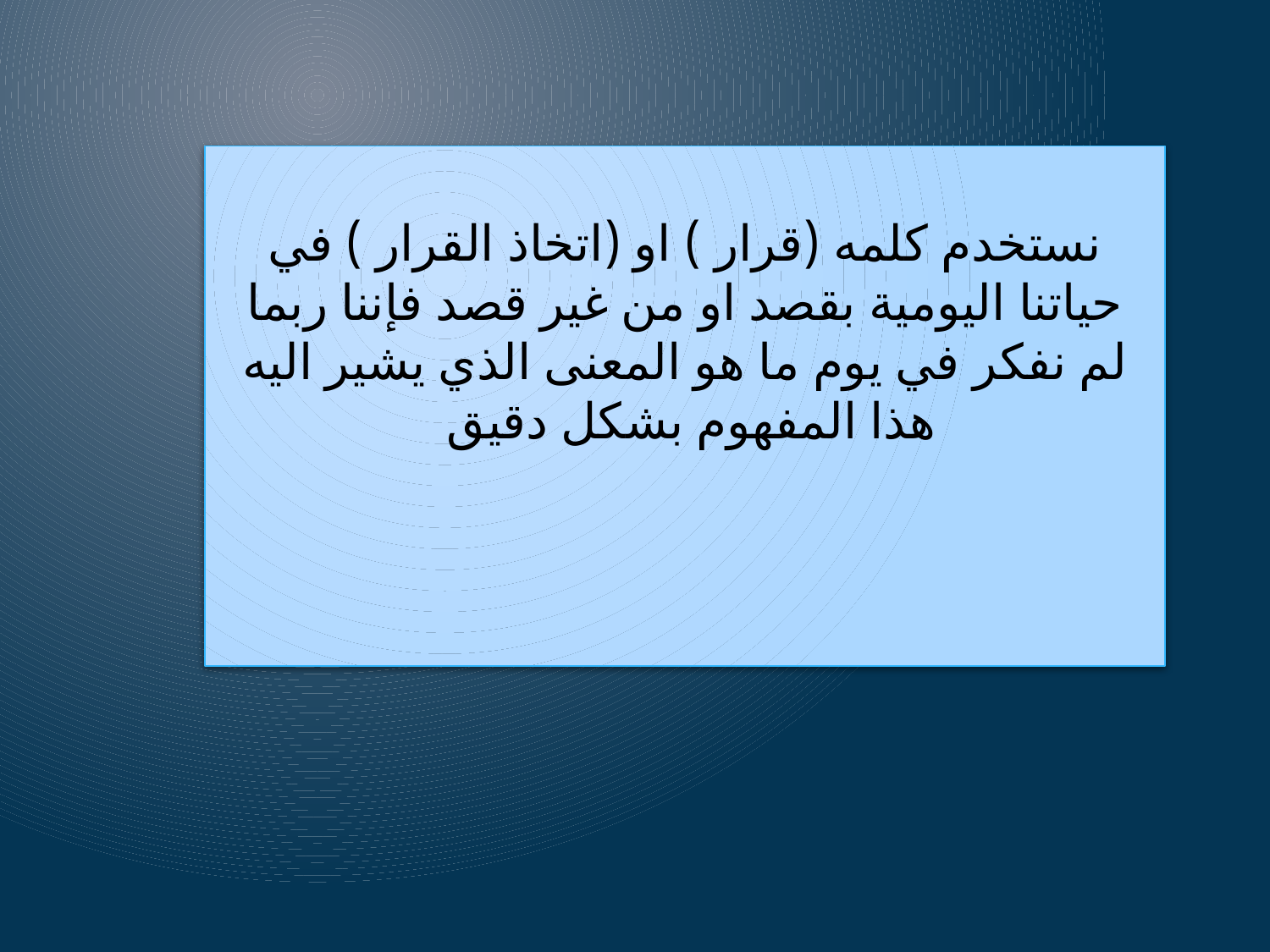

# نستخدم كلمه (قرار ) او (اتخاذ القرار ) في حياتنا اليومية بقصد او من غير قصد فإننا ربما لم نفكر في يوم ما هو المعنى الذي يشير اليه هذا المفهوم بشكل دقيق